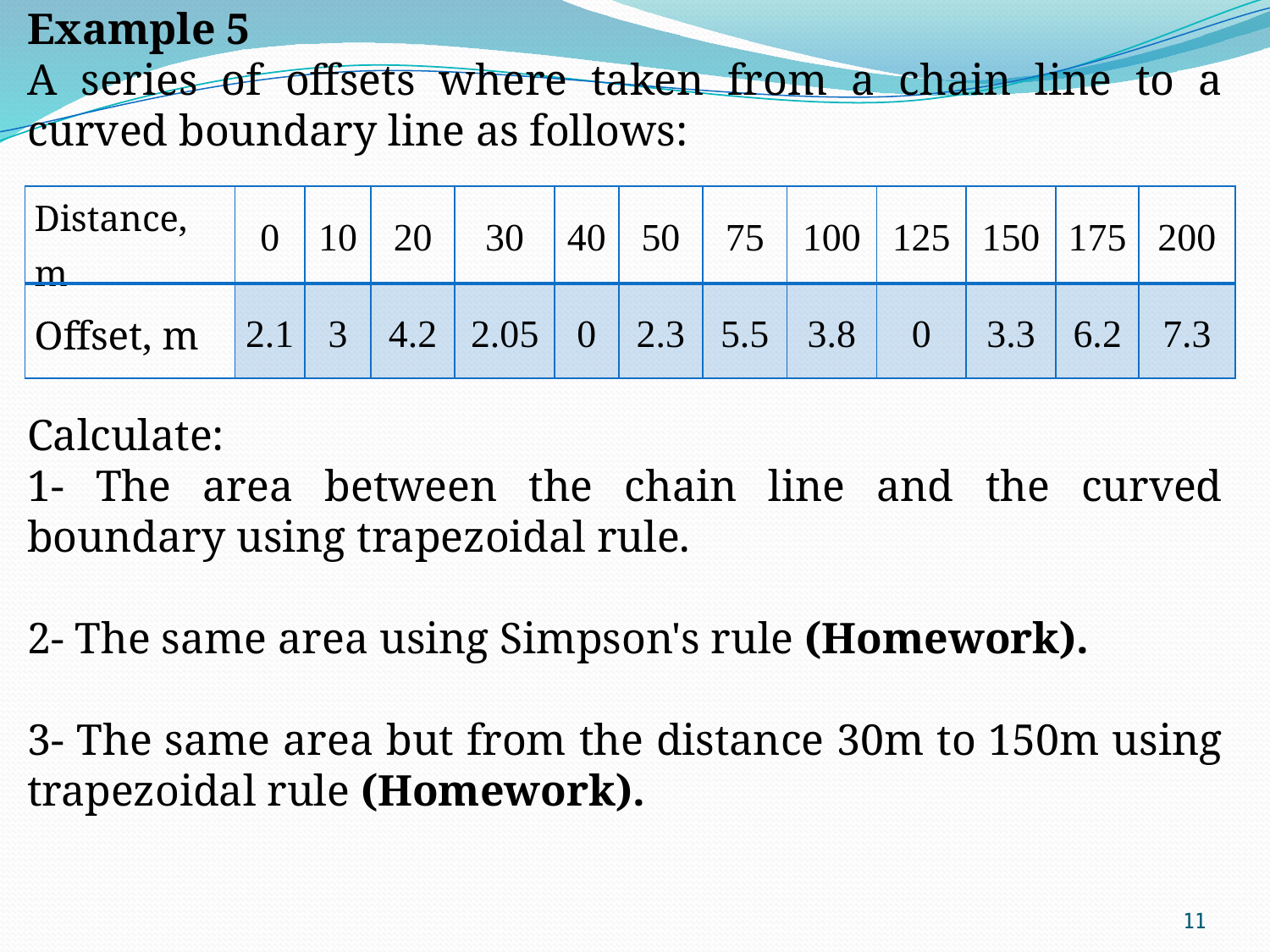

Example 5
A series of offsets where taken from a chain line to a curved boundary line as follows:

Calculate:
1- The area between the chain line and the curved boundary using trapezoidal rule.

2- The same area using Simpson's rule (Homework).

3- The same area but from the distance 30m to 150m using trapezoidal rule (Homework).

| Distance, m | 0 | 10 | 20 | 30 | 40 | 50 | 75 | 100 | 125 | 150 | 175 | 200 |
| --- | --- | --- | --- | --- | --- | --- | --- | --- | --- | --- | --- | --- |
| Offset, m | 2.1 | 3 | 4.2 | 2.05 | 0 | 2.3 | 5.5 | 3.8 | 0 | 3.3 | 6.2 | 7.3 |
11